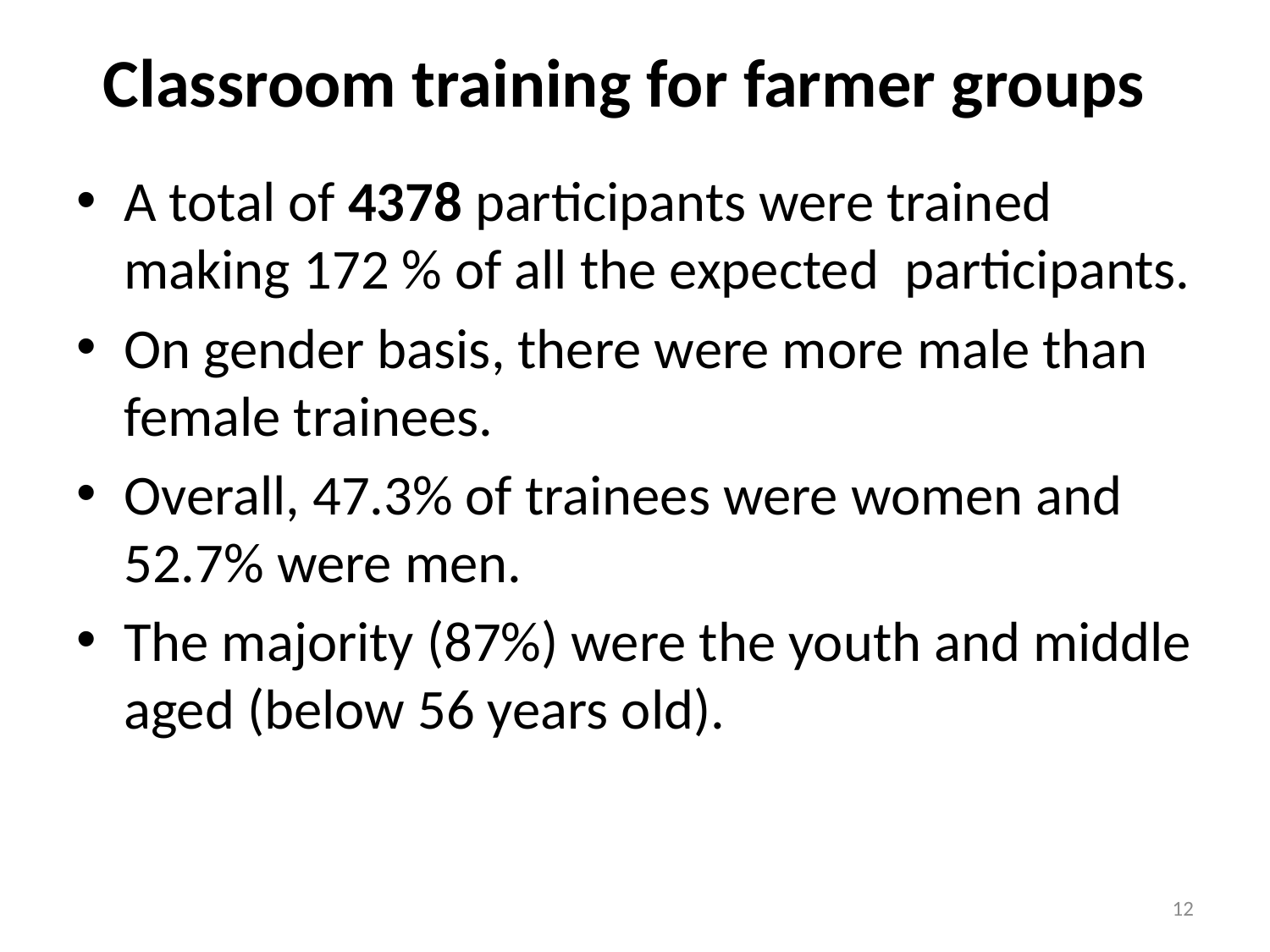

# Classroom training for farmer groups
A total of 4378 participants were trained making 172 % of all the expected  participants.
On gender basis, there were more male than female trainees.
Overall, 47.3% of trainees were women and 52.7% were men.
The majority (87%) were the youth and middle aged (below 56 years old).

12